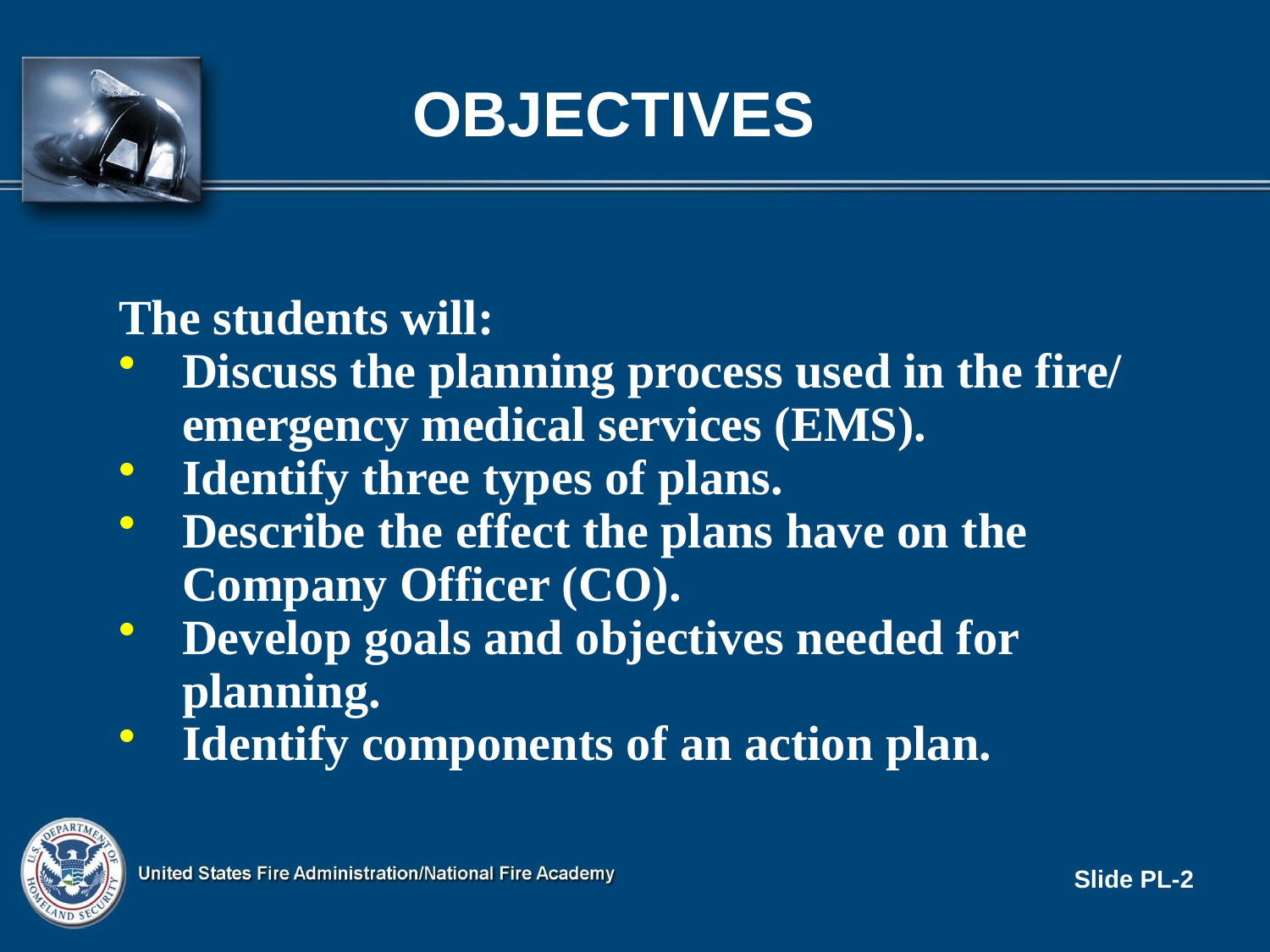

# OBJECTIVES
The students will:
Discuss the planning process used in the fire/ emergency medical services (EMS).
Identify three types of plans.
Describe the effect the plans have on the Company Officer (CO).
Develop goals and objectives needed for planning.
Identify components of an action plan.
Slide PL-2